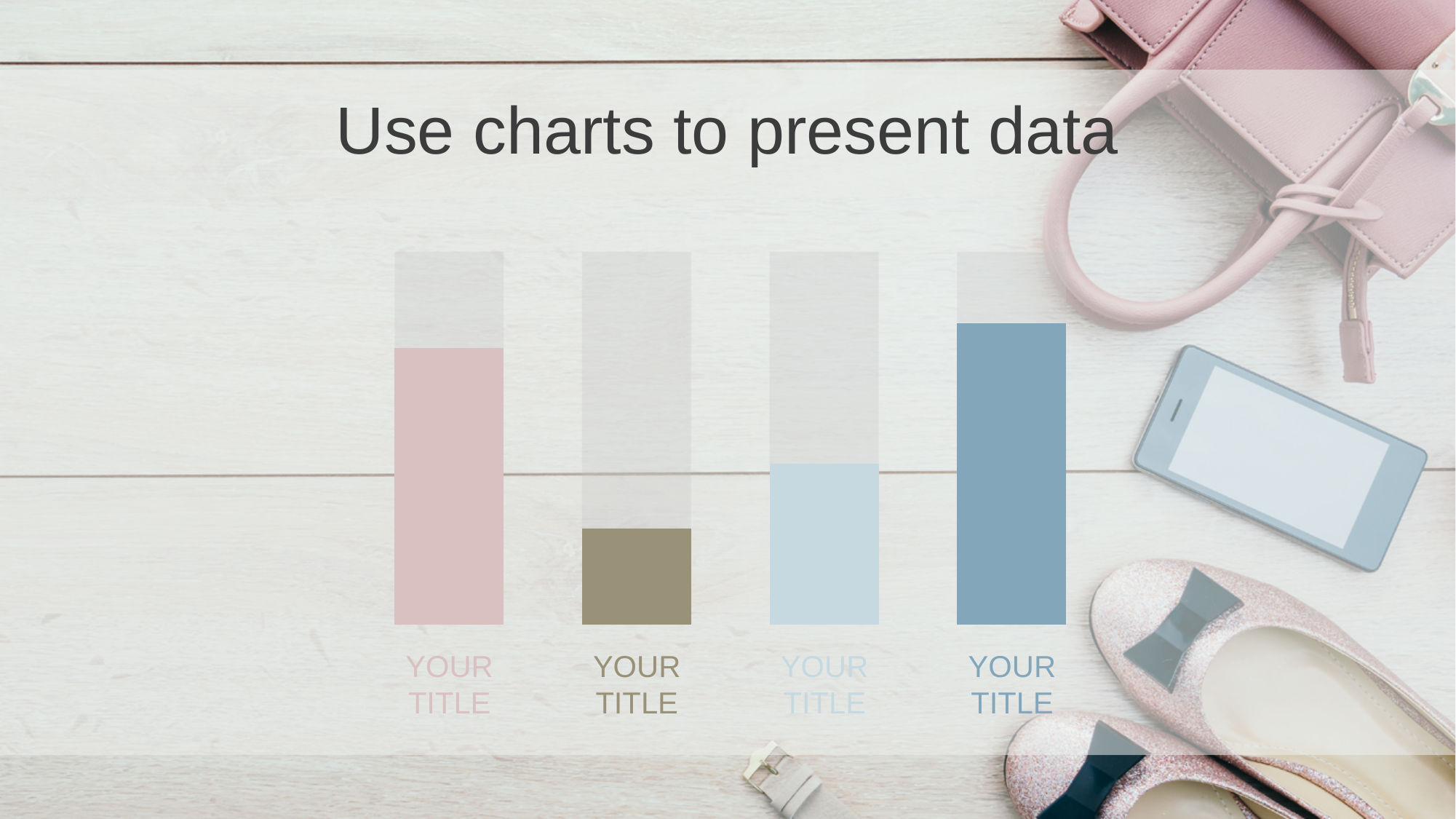

Use charts to present data

YOUR TITLE
YOUR TITLE
YOUR TITLE
YOUR TITLE